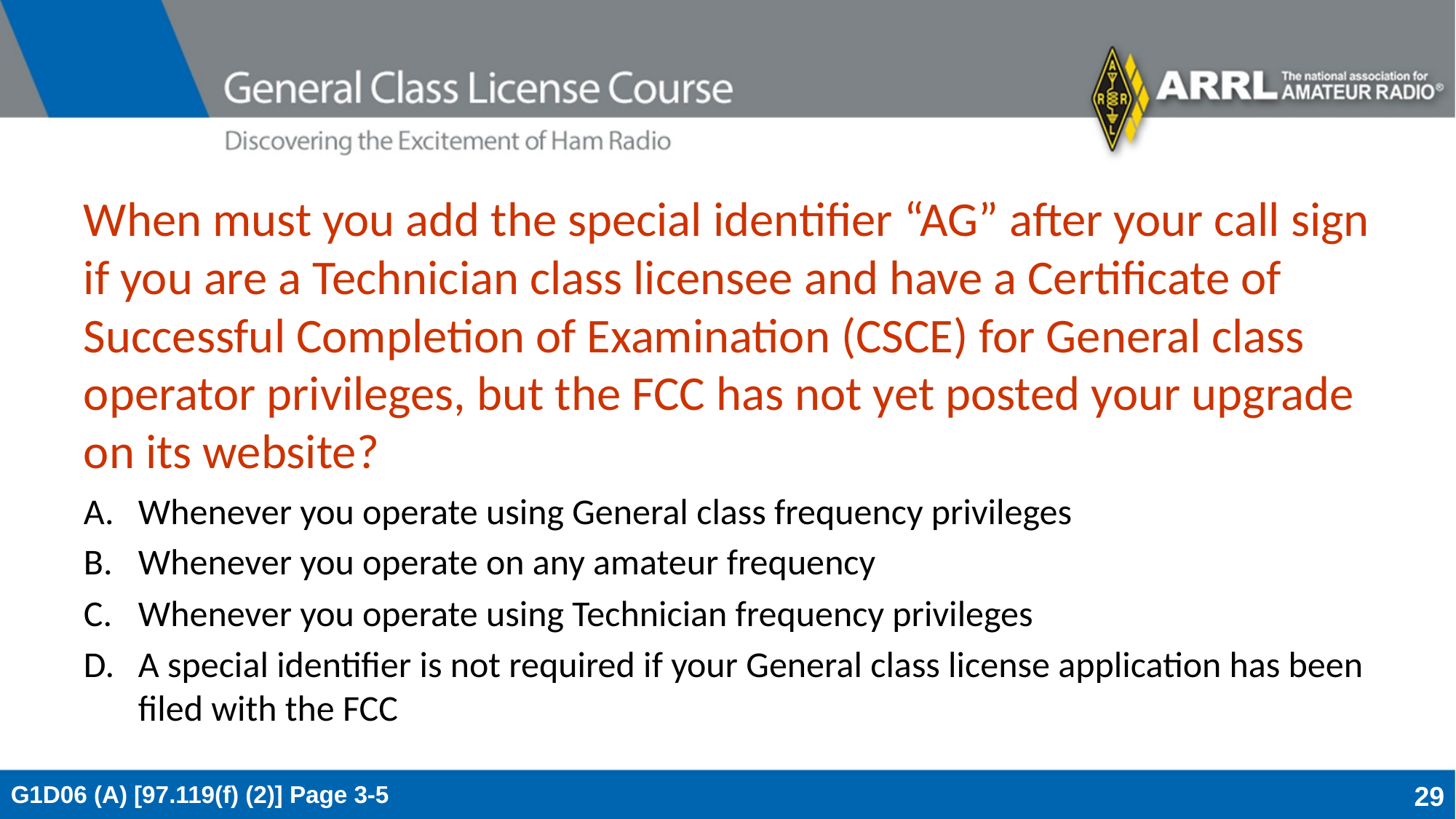

# When must you add the special identifier “AG” after your call sign if you are a Technician class licensee and have a Certificate of Successful Completion of Examination (CSCE) for General class operator privileges, but the FCC has not yet posted your upgrade on its website?
Whenever you operate using General class frequency privileges
Whenever you operate on any amateur frequency
Whenever you operate using Technician frequency privileges
A special identifier is not required if your General class license application has been filed with the FCC
G1D06 (A) [97.119(f) (2)] Page 3-5
29